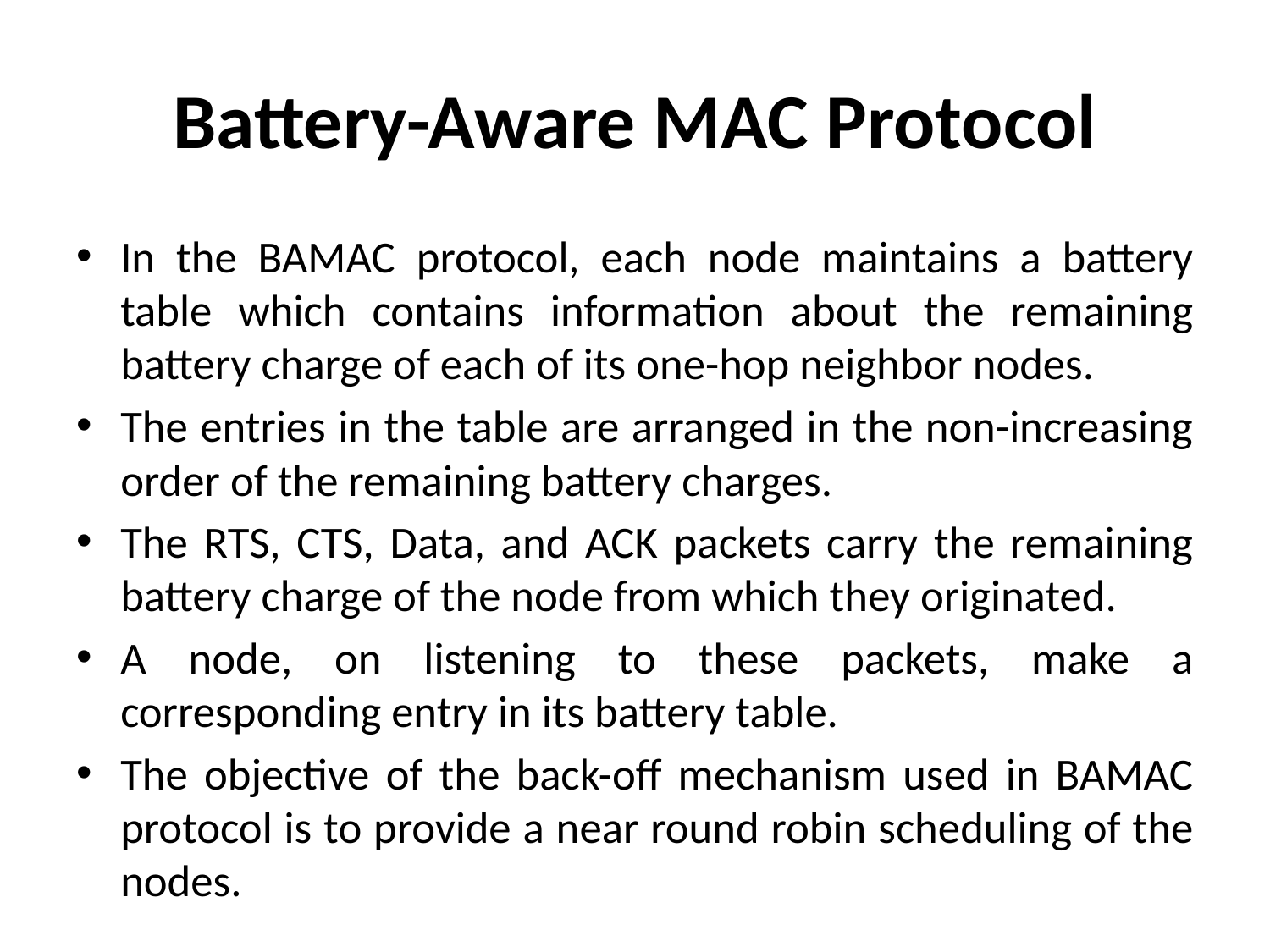

# Battery-Aware MAC Protocol
In the BAMAC protocol, each node maintains a battery table which contains information about the remaining battery charge of each of its one-hop neighbor nodes.
The entries in the table are arranged in the non-increasing order of the remaining battery charges.
The RTS, CTS, Data, and ACK packets carry the remaining battery charge of the node from which they originated.
A node, on listening to these packets, make a corresponding entry in its battery table.
The objective of the back-off mechanism used in BAMAC protocol is to provide a near round robin scheduling of the nodes.